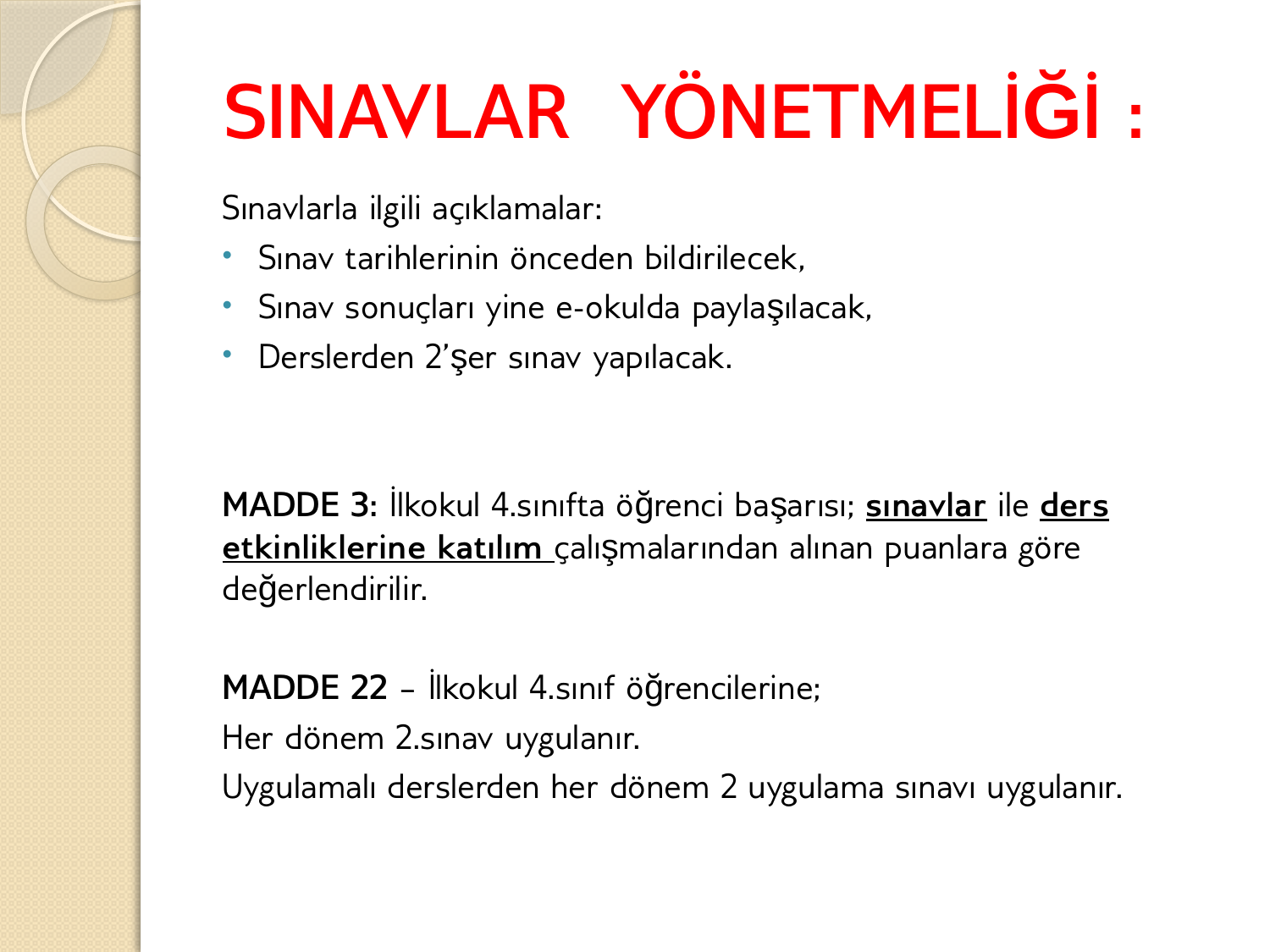

SINAVLAR  YÖNETMELİĞİ :
Sınavlarla ilgili açıklamalar:
Sınav tarihlerinin önceden bildirilecek,
Sınav sonuçları yine e-okulda paylaşılacak,
Derslerden 2’şer sınav yapılacak.

MADDE 3: İlkokul 4.sınıfta öğrenci başarısı; sınavlar ile ders etkinliklerine katılım çalışmalarından alınan puanlara göre değerlendirilir.

MADDE 22 – İlkokul 4.sınıf öğrencilerine;
Her dönem 2.sınav uygulanır.
Uygulamalı derslerden her dönem 2 uygulama sınavı uygulanır.